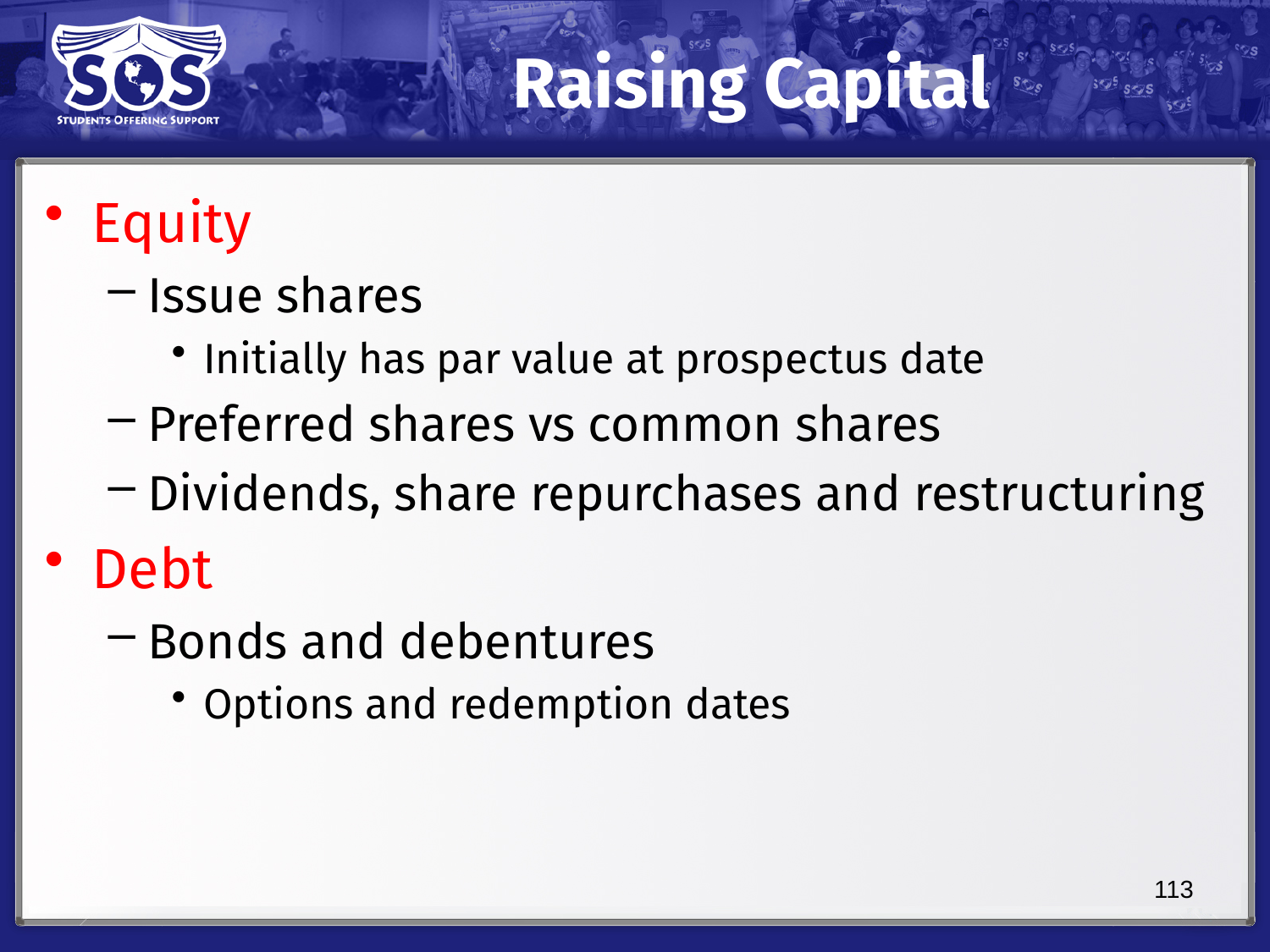

# Raising Capital
Equity
Issue shares
Initially has par value at prospectus date
Preferred shares vs common shares
Dividends, share repurchases and restructuring
Debt
Bonds and debentures
Options and redemption dates
113